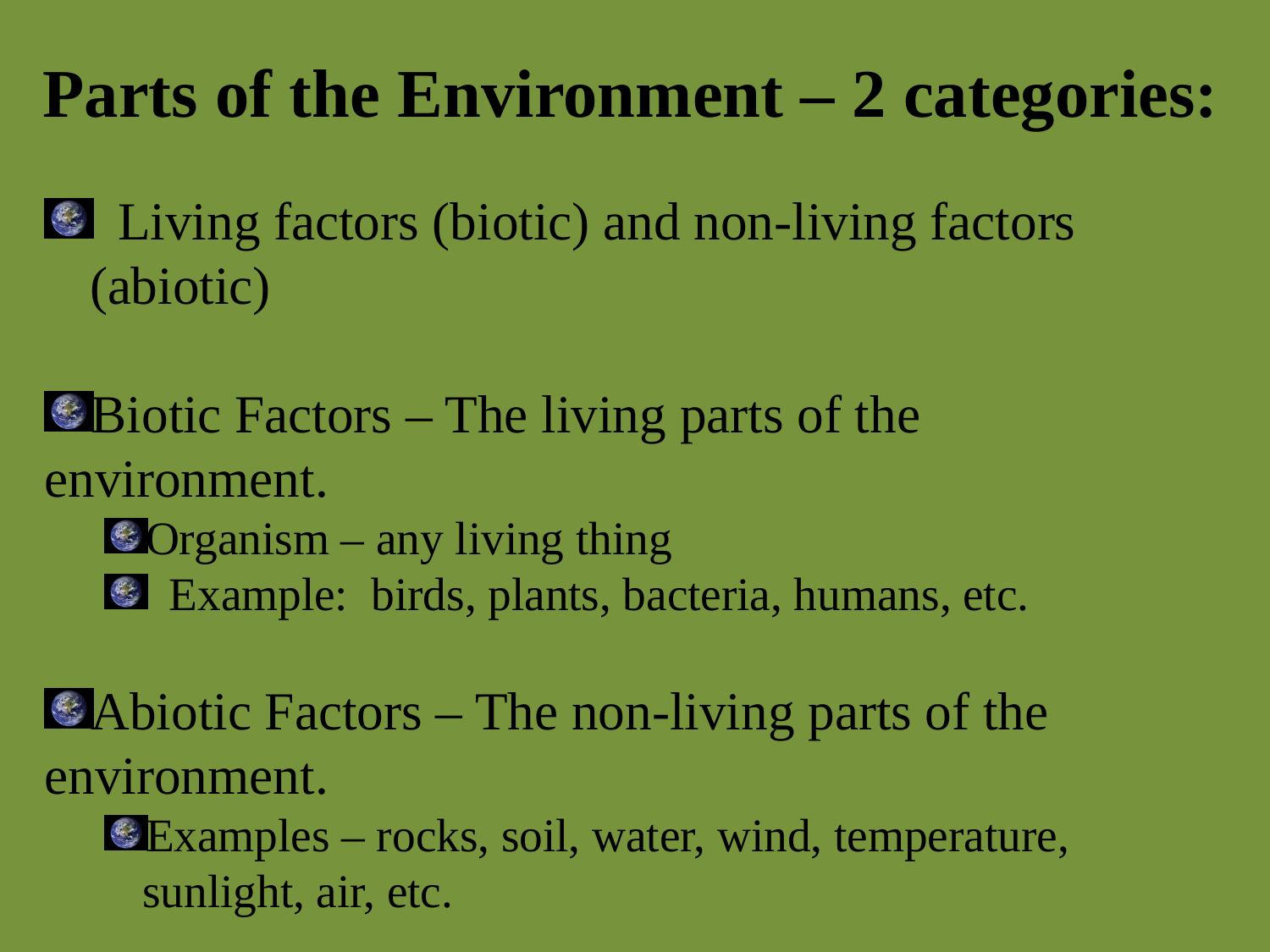

# Parts of the Environment – 2 categories:
  Living factors (biotic) and non-living factors (abiotic)

Biotic Factors – The living parts of the
environment.
Organism – any living thing
  Example:  birds, plants, bacteria, humans, etc.

Abiotic Factors – The non-living parts of the
environment.
Examples – rocks, soil, water, wind, temperature, sunlight, air, etc.